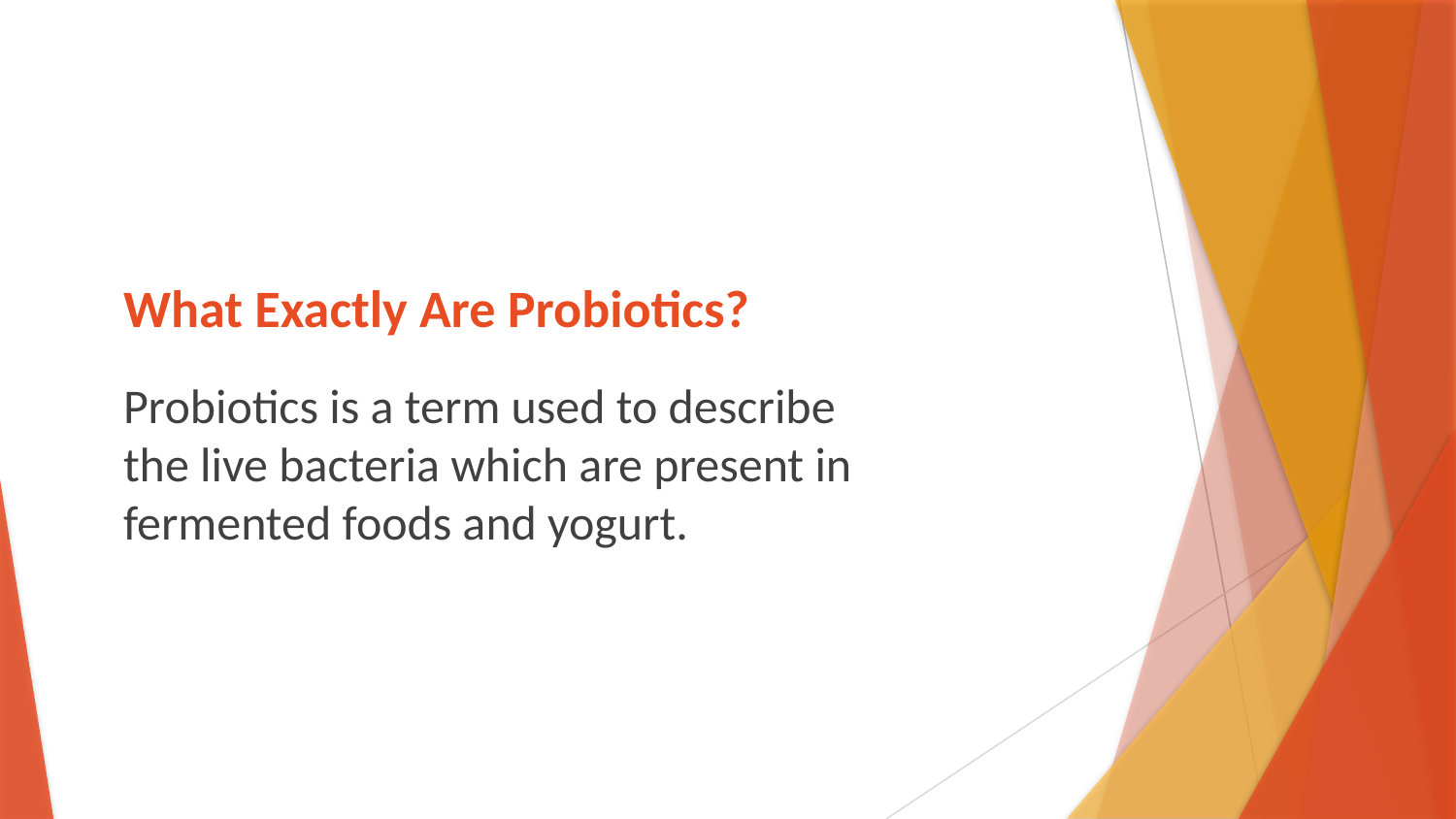

# What Exactly Are Probiotics?
Probiotics is a term used to describe the live bacteria which are present in fermented foods and yogurt.